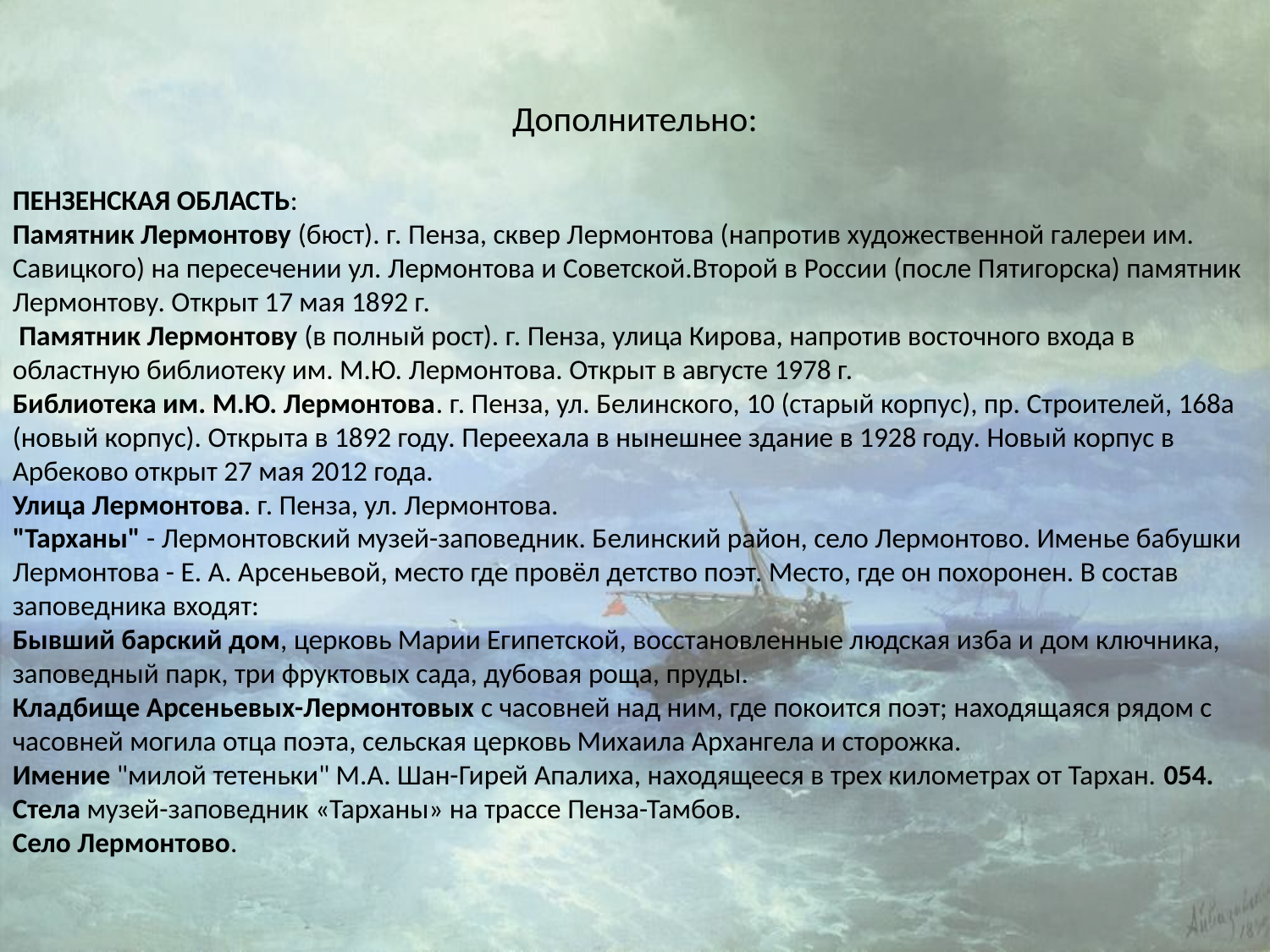

# Дополнительно:
ПЕНЗЕНСКАЯ ОБЛАСТЬ:
Памятник Лермонтову (бюст). г. Пенза, сквер Лермонтова (напротив художественной галереи им. Савицкого) на пересечении ул. Лермонтова и Советской.Второй в России (после Пятигорска) памятник Лермонтову. Открыт 17 мая 1892 г.
 Памятник Лермонтову (в полный рост). г. Пенза, улица Кирова, напротив восточного входа в областную библиотеку им. М.Ю. Лермонтова. Открыт в августе 1978 г.
Библиотека им. М.Ю. Лермонтова. г. Пенза, ул. Белинского, 10 (старый корпус), пр. Строителей, 168а (новый корпус). Открыта в 1892 году. Переехала в нынешнее здание в 1928 году. Новый корпус в Арбеково открыт 27 мая 2012 года.
Улица Лермонтова. г. Пенза, ул. Лермонтова.
"Тарханы" - Лермонтовский музей-заповедник. Белинский район, село Лермонтово. Именье бабушки Лермонтова - Е. А. Арсеньевой, место где провёл детство поэт. Место, где он похоронен. В состав заповедника входят:
Бывший барский дом, церковь Марии Египетской, восстановленные людская изба и дом ключника, заповедный парк, три фруктовых сада, дубовая роща, пруды.
Кладбище Арсеньевых-Лермонтовых с часовней над ним, где покоится поэт; находящаяся рядом с часовней могила отца поэта, сельская церковь Михаила Архангела и сторожка.
Имение "милой тетеньки" М.А. Шан-Гирей Апалиха, находящееся в трех километрах от Тархан. 054. Стела музей-заповедник «Тарханы» на трассе Пенза-Тамбов.
Село Лермонтово.